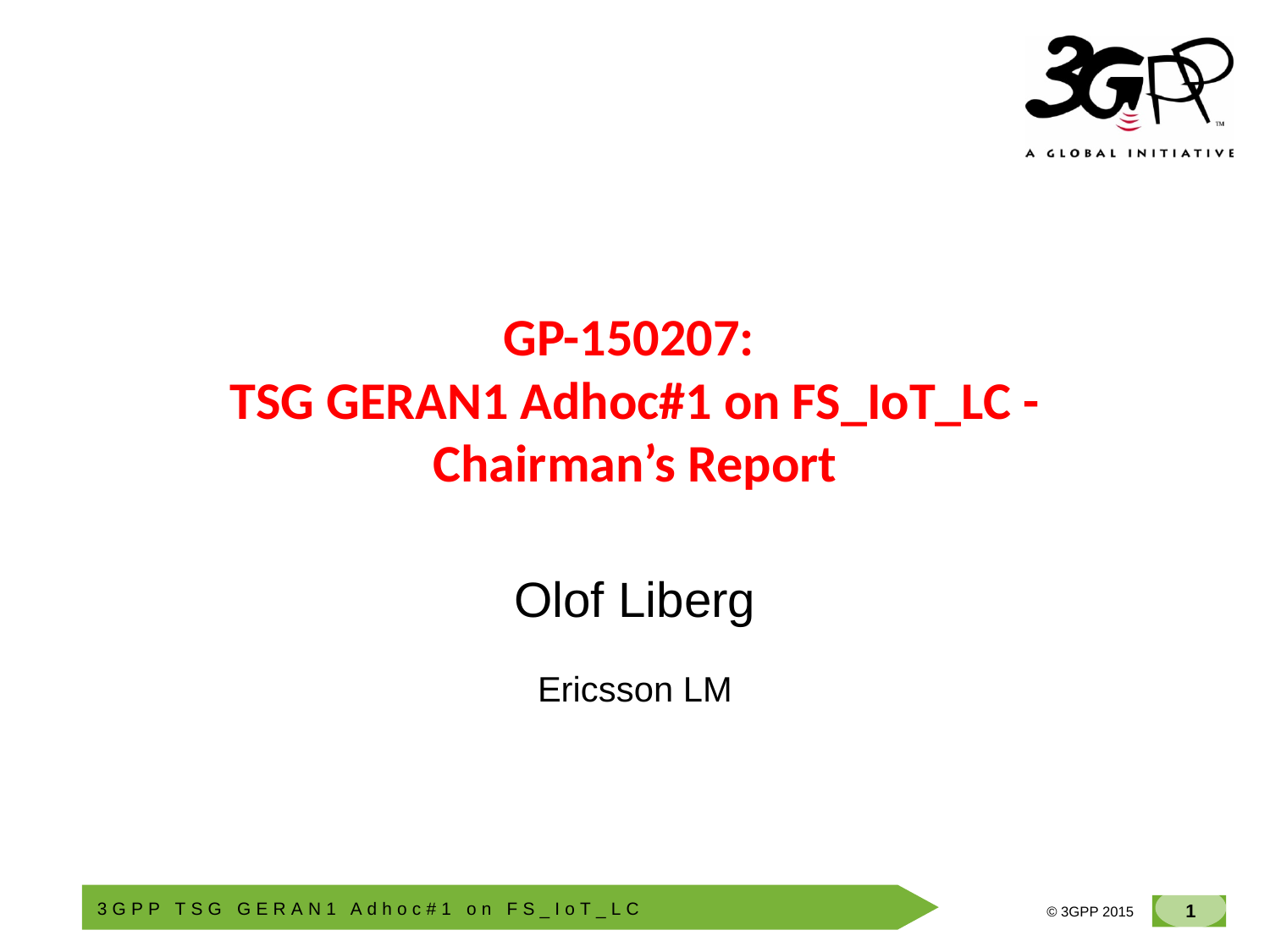

# GP-150207: TSG GERAN1 Adhoc#1 on FS_IoT_LC - Chairman’s Report
Olof Liberg

Ericsson LM